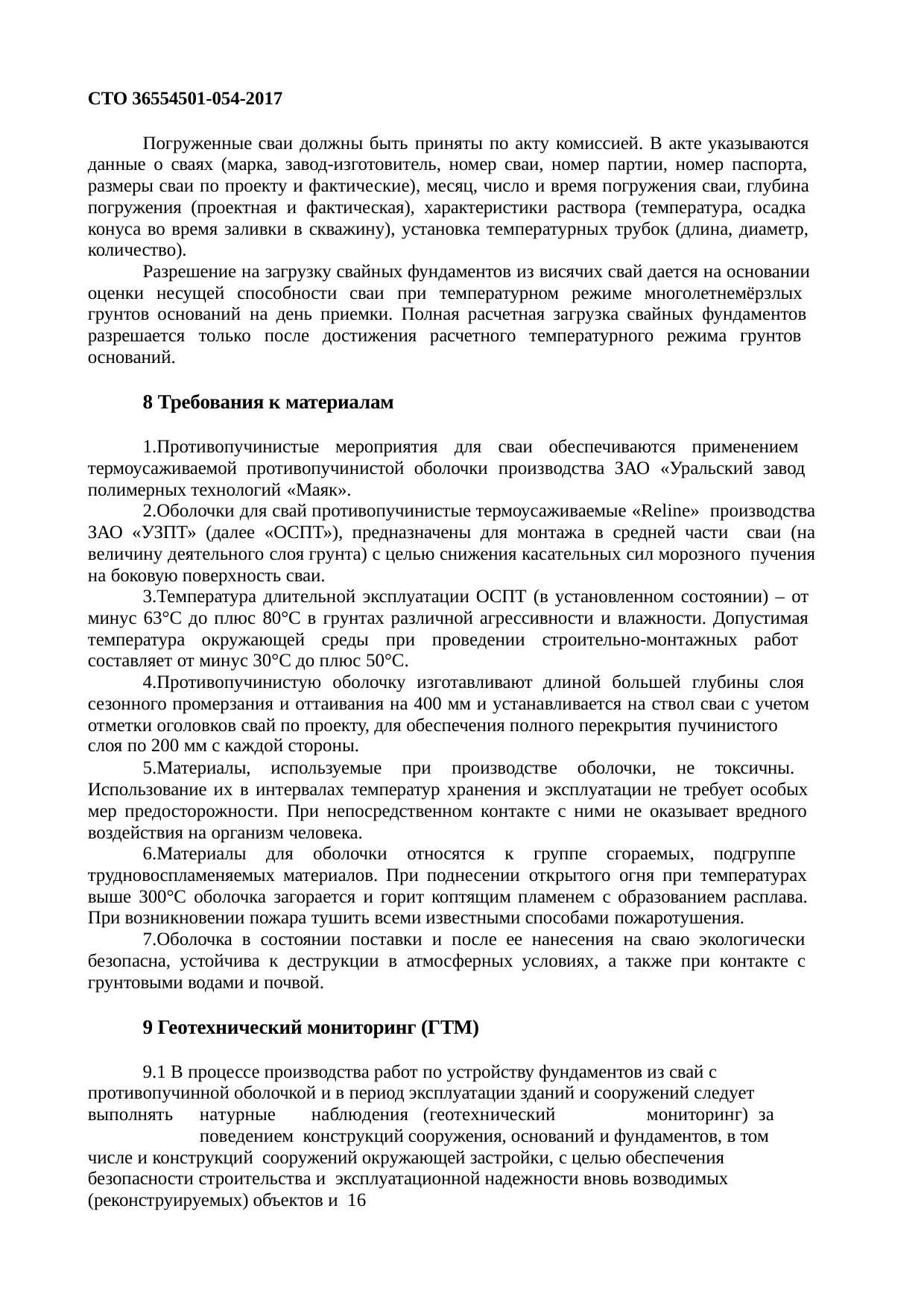

СТО 36554501-054-2017

Погруженные сваи должны быть приняты по акту комиссией. В акте указываются  данные о сваях (марка, завод-изготовитель, номер сваи, номер партии, номер паспорта,  размеры сваи по проекту и фактические), месяц, число и время погружения сваи, глубина  погружения (проектная и фактическая), характеристики раствора (температура, осадка  конуса во время заливки в скважину), установка температурных трубок (длина, диаметр,  количество).
Разрешение на загрузку свайных фундаментов из висячих свай дается на основании  оценки несущей способности сваи при температурном режиме многолетнемёрзлых  грунтов оснований на день приемки. Полная расчетная загрузка свайных фундаментов  разрешается только после достижения расчетного температурного режима грунтов  оснований.

Требования к материалам

Противопучинистые мероприятия для сваи обеспечиваются применением  термоусаживаемой противопучинистой оболочки производства ЗАО «Уральский завод  полимерных технологий «Маяк».
Оболочки для свай противопучинистые термоусаживаемые «Reline»  производства ЗАО «УЗПТ» (далее «ОСПТ»), предназначены для монтажа в средней части  сваи (на величину деятельного слоя грунта) с целью снижения касательных сил морозного  пучения на боковую поверхность сваи.
Температура длительной эксплуатации ОСПТ (в установленном состоянии) – от  минус 63°С до плюс 80°С в грунтах различной агрессивности и влажности. Допустимая  температура окружающей среды при проведении строительно-монтажных работ  составляет от минус 30°С до плюс 50°С.
Противопучинистую оболочку изготавливают длиной большей глубины слоя  сезонного промерзания и оттаивания на 400 мм и устанавливается на ствол сваи с учетом  отметки оголовков свай по проекту, для обеспечения полного перекрытия пучинистого
слоя по 200 мм с каждой стороны.
Материалы, используемые при производстве оболочки, не токсичны.  Использование их в интервалах температур хранения и эксплуатации не требует особых  мер предосторожности. При непосредственном контакте с ними не оказывает вредного  воздействия на организм человека.
Материалы для оболочки относятся к группе сгораемых, подгруппе  трудновоспламеняемых материалов. При поднесении открытого огня при температурах  выше 300°С оболочка загорается и горит коптящим пламенем с образованием расплава.  При возникновении пожара тушить всеми известными способами пожаротушения.
Оболочка в состоянии поставки и после ее нанесения на сваю экологически  безопасна, устойчива к деструкции в атмосферных условиях, а также при контакте с  грунтовыми водами и почвой.

9 Геотехнический мониторинг (ГТМ)

9.1 В процессе производства работ по устройству фундаментов из свай с  противопучинной оболочкой и в период эксплуатации зданий и сооружений следует  выполнять	натурные	наблюдения	(геотехнический	мониторинг)	за	поведением  конструкций сооружения, оснований и фундаментов, в том числе и конструкций  сооружений окружающей застройки, с целью обеспечения безопасности строительства и  эксплуатационной надежности вновь возводимых (реконструируемых) объектов и  16